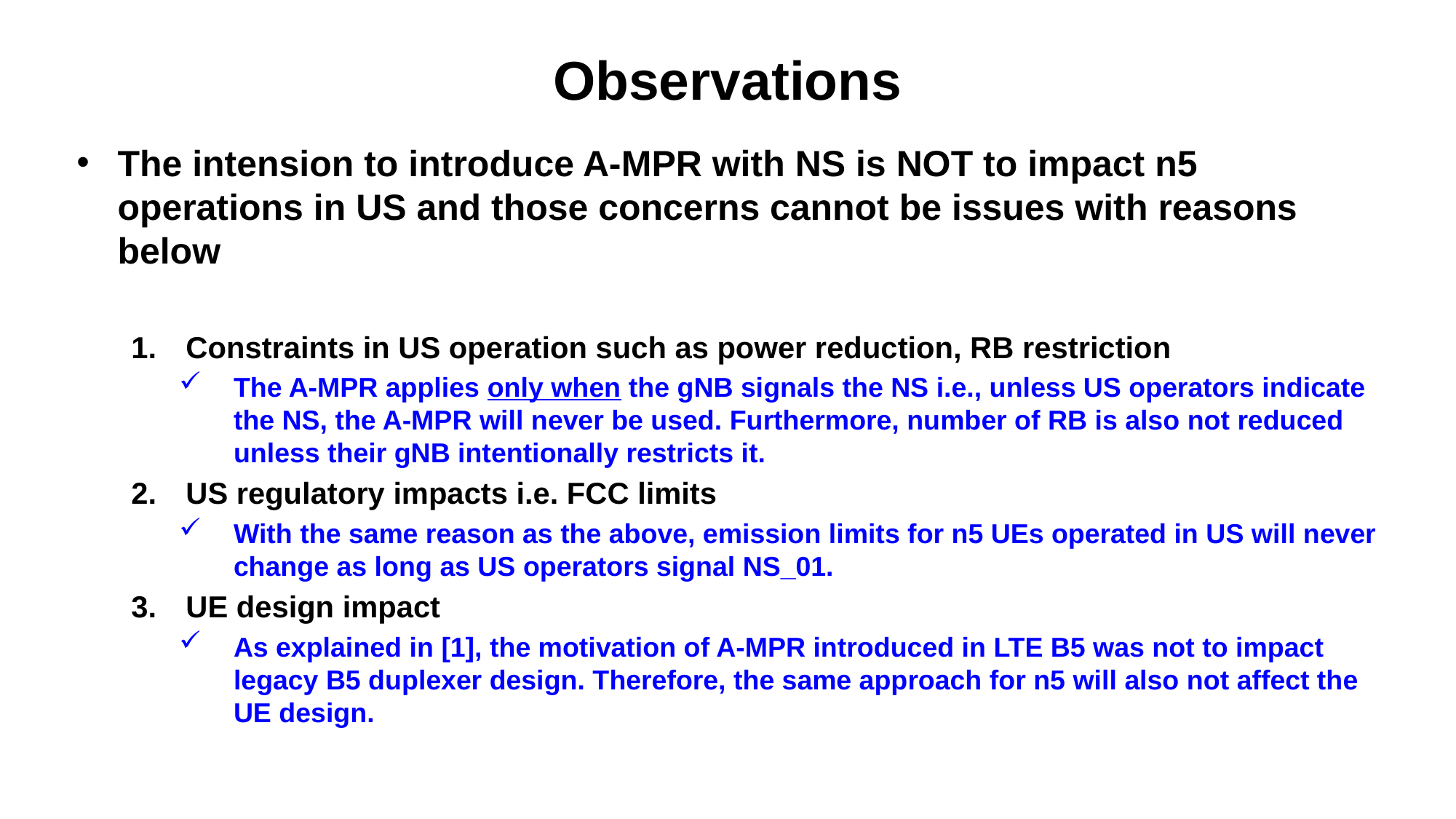

# Observations
The intension to introduce A-MPR with NS is NOT to impact n5 operations in US and those concerns cannot be issues with reasons below

Constraints in US operation such as power reduction, RB restriction
The A-MPR applies only when the gNB signals the NS i.e., unless US operators indicate the NS, the A-MPR will never be used. Furthermore, number of RB is also not reduced unless their gNB intentionally restricts it.
US regulatory impacts i.e. FCC limits
With the same reason as the above, emission limits for n5 UEs operated in US will never change as long as US operators signal NS_01.
UE design impact
As explained in [1], the motivation of A-MPR introduced in LTE B5 was not to impact legacy B5 duplexer design. Therefore, the same approach for n5 will also not affect the UE design.